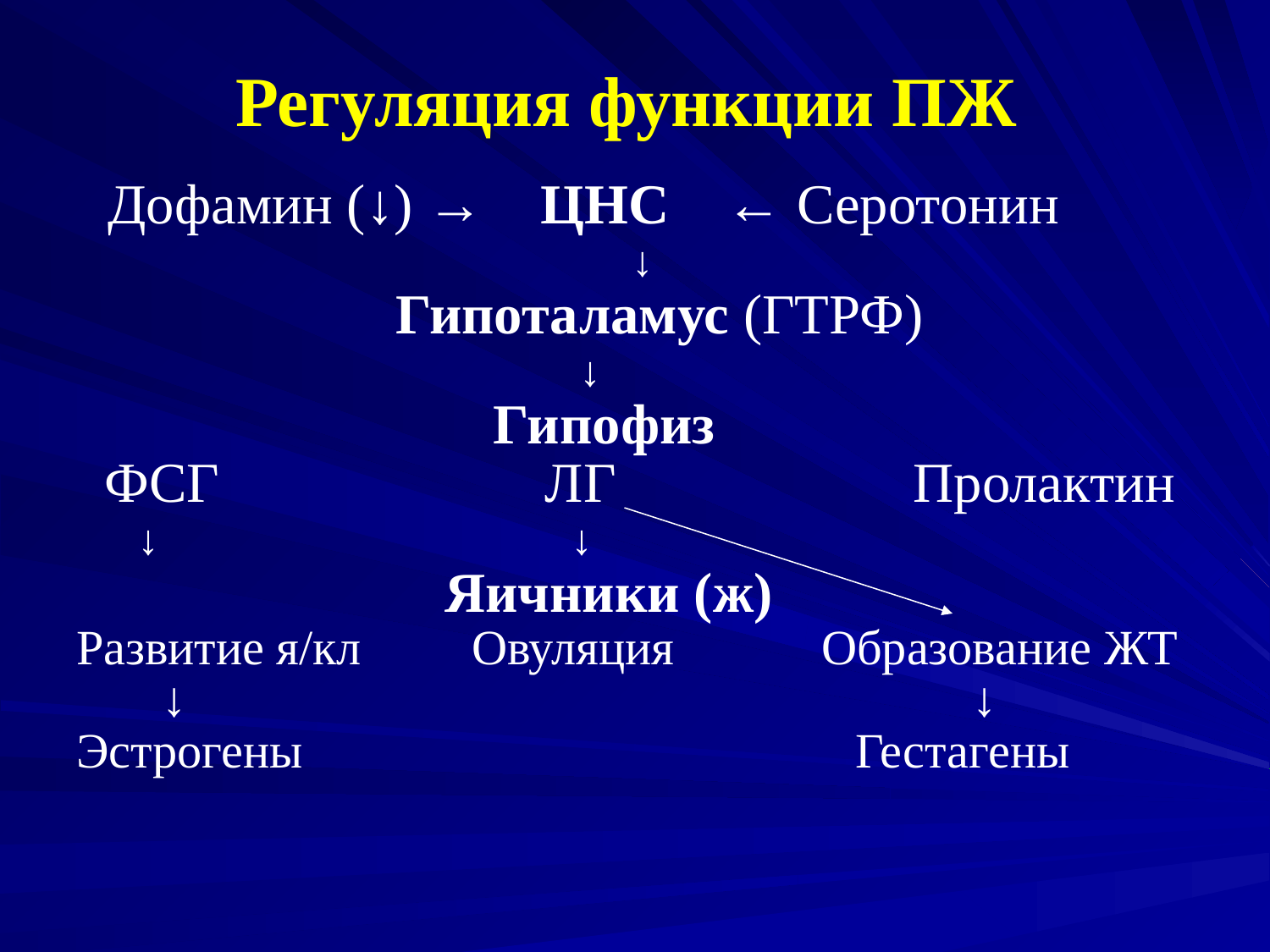

# Регуляция функции ПЖ
   Дофамин (↓) →    ЦНС    ← Серотонин
					↓
                          Гипоталамус (ГТРФ)
                                         ↓
                                  Гипофиз
  ФСГ                       ЛГ                     Пролактин
     ↓                                  ↓
                              Яичники (ж)
Развитие я/кл         Овуляция            Образование ЖТ
       ↓                                                                ↓
Эстрогены                                             Гестагены